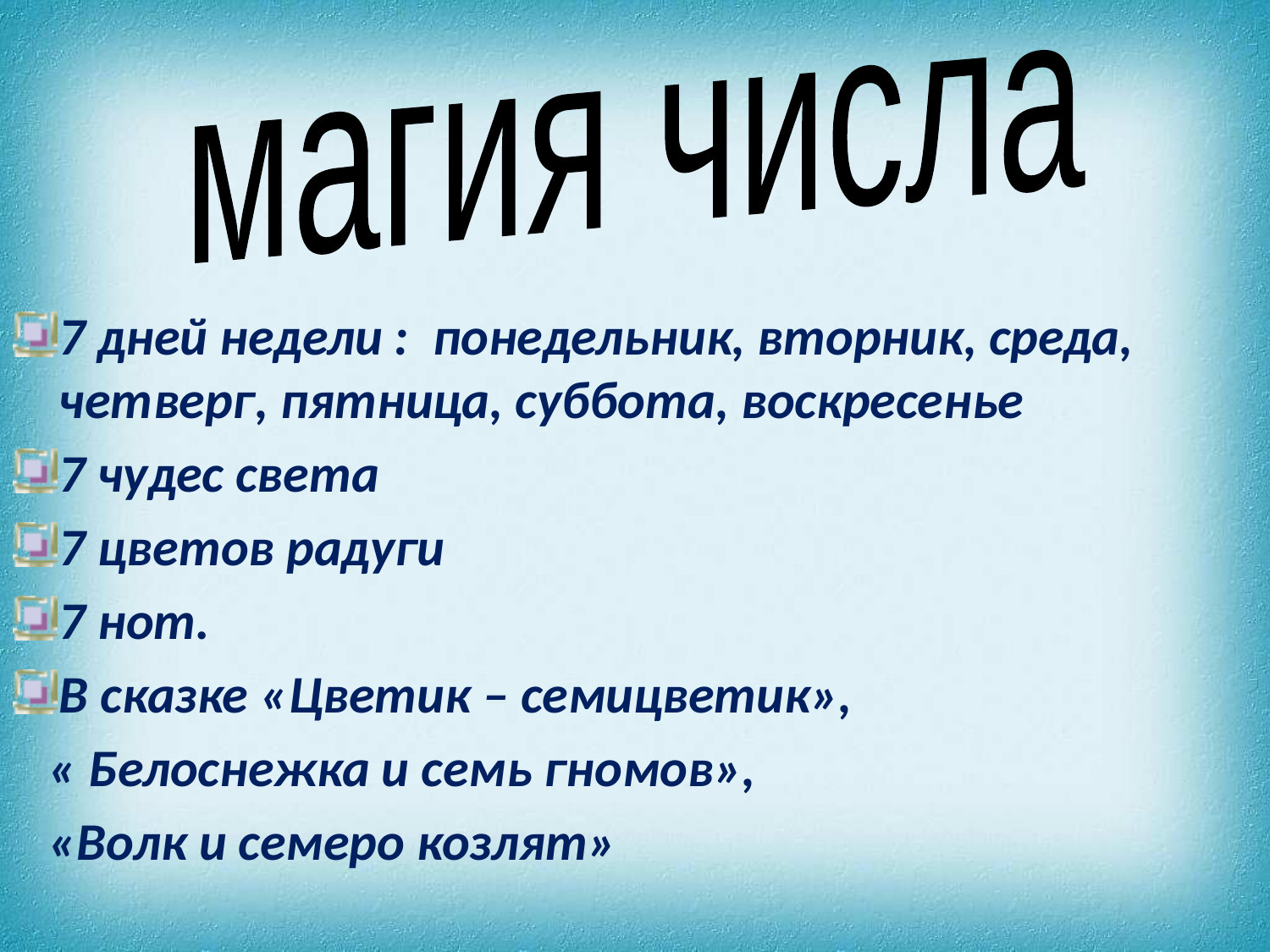

магия числа
7 дней недели :  понедельник, вторник, среда, четверг, пятница, суббота, воскресенье
7 чудес света
7 цветов радуги
7 нот.
В сказке «Цветик – семицветик»,
   « Белоснежка и семь гномов»,
   «Волк и семеро козлят»